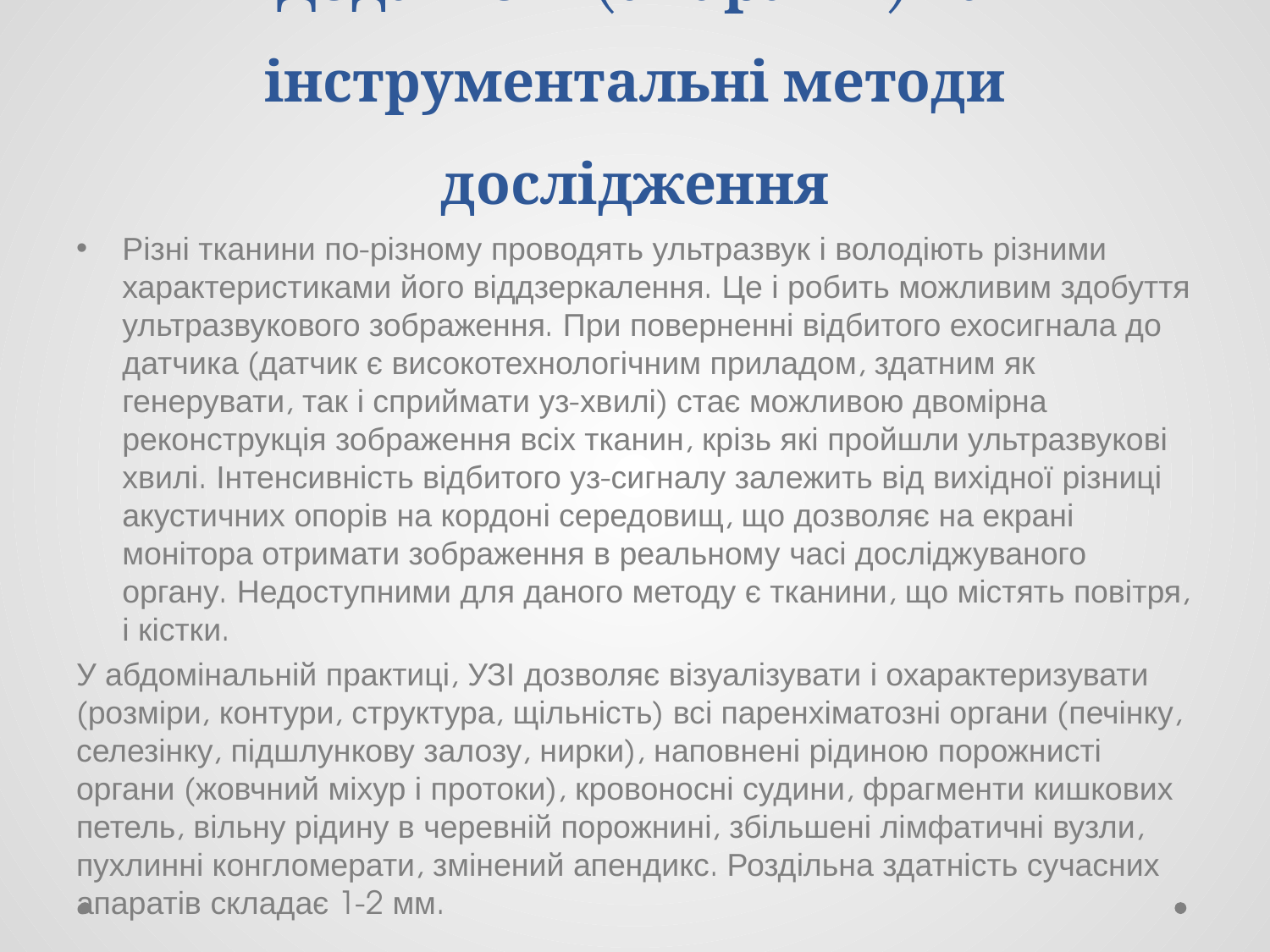

# Додаткові (апаратні) та інструментальні методи дослідження
Різні тканини по-різному проводять ультразвук і володіють різними характеристиками його віддзеркалення. Це і робить можливим здобуття ультразвукового зображення. При поверненні відбитого ехосигнала до датчика (датчик є високотехнологічним приладом, здатним як генерувати, так і сприймати уз-хвилі) стає можливою двомірна реконструкція зображення всіх тканин, крізь які пройшли ультразвукові хвилі. Інтенсивність відбитого уз-сигналу залежить від вихідної різниці акустичних опорів на кордоні середовищ, що дозволяє на екрані монітора отримати зображення в реальному часі досліджуваного органу. Недоступними для даного методу є тканини, що містять повітря, і кістки.
У абдомінальній практиці, УЗІ дозволяє візуалізувати і охарактеризувати (розміри, контури, структура, щільність) всі паренхіматозні органи (печінку, селезінку, підшлункову залозу, нирки), наповнені рідиною порожнисті органи (жовчний міхур і протоки), кровоносні судини, фрагменти кишкових петель, вільну рідину в черевній порожнині, збільшені лімфатичні вузли, пухлинні конгломерати, змінений апендикс. Роздільна здатність сучасних апаратів складає 1-2 мм.